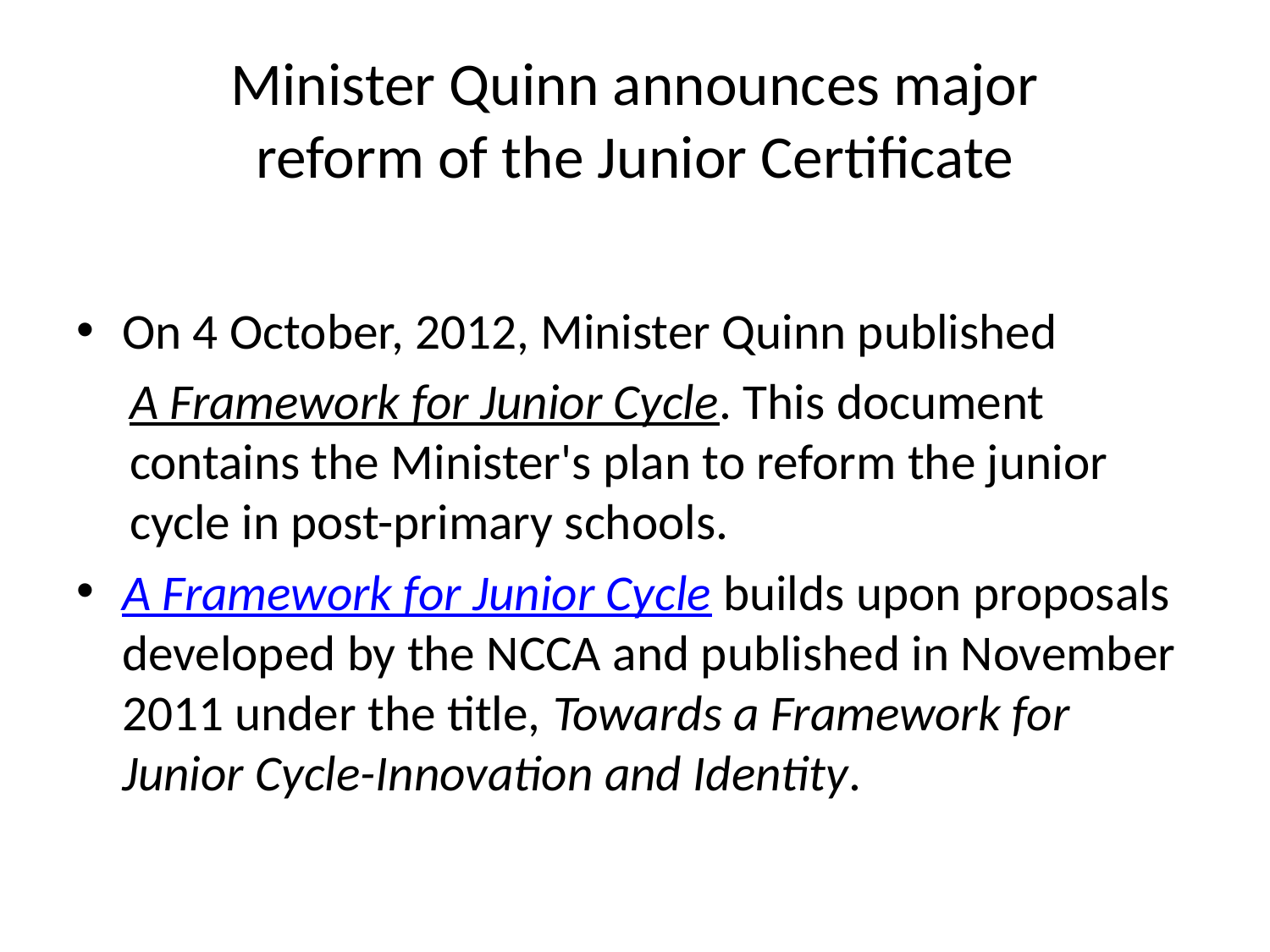

# Minister Quinn announces major reform of the Junior Certificate

On 4 October, 2012, Minister Quinn published
A Framework for Junior Cycle. This document contains the Minister's plan to reform the junior cycle in post-primary schools.
A Framework for Junior Cycle builds upon proposals developed by the NCCA and published in November 2011 under the title, Towards a Framework for Junior Cycle-Innovation and Identity.